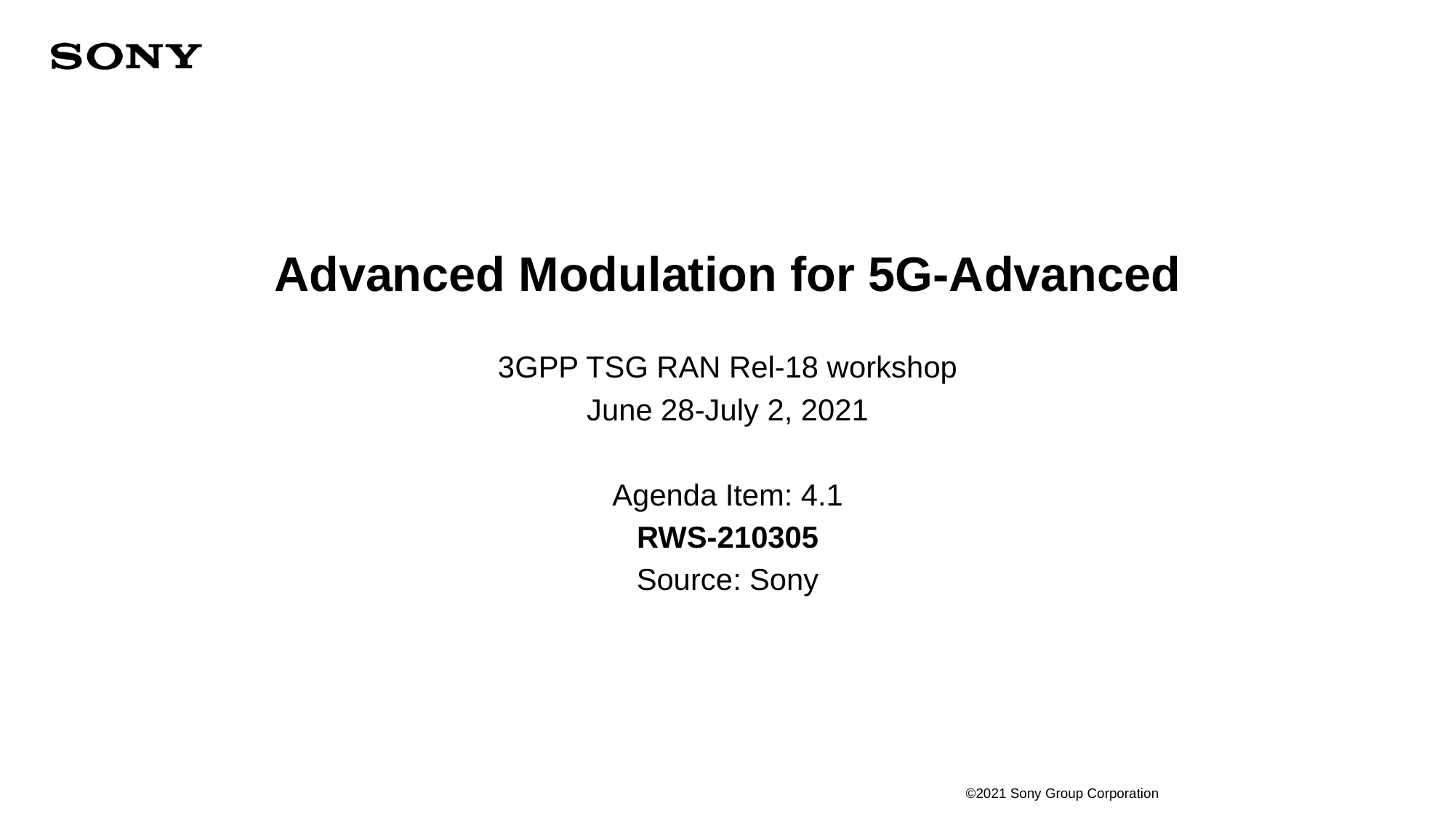

Advanced Modulation for 5G-Advanced
3GPP TSG RAN Rel-18 workshop
June 28-July 2, 2021

Agenda Item: 4.1
RWS-210305
Source: Sony